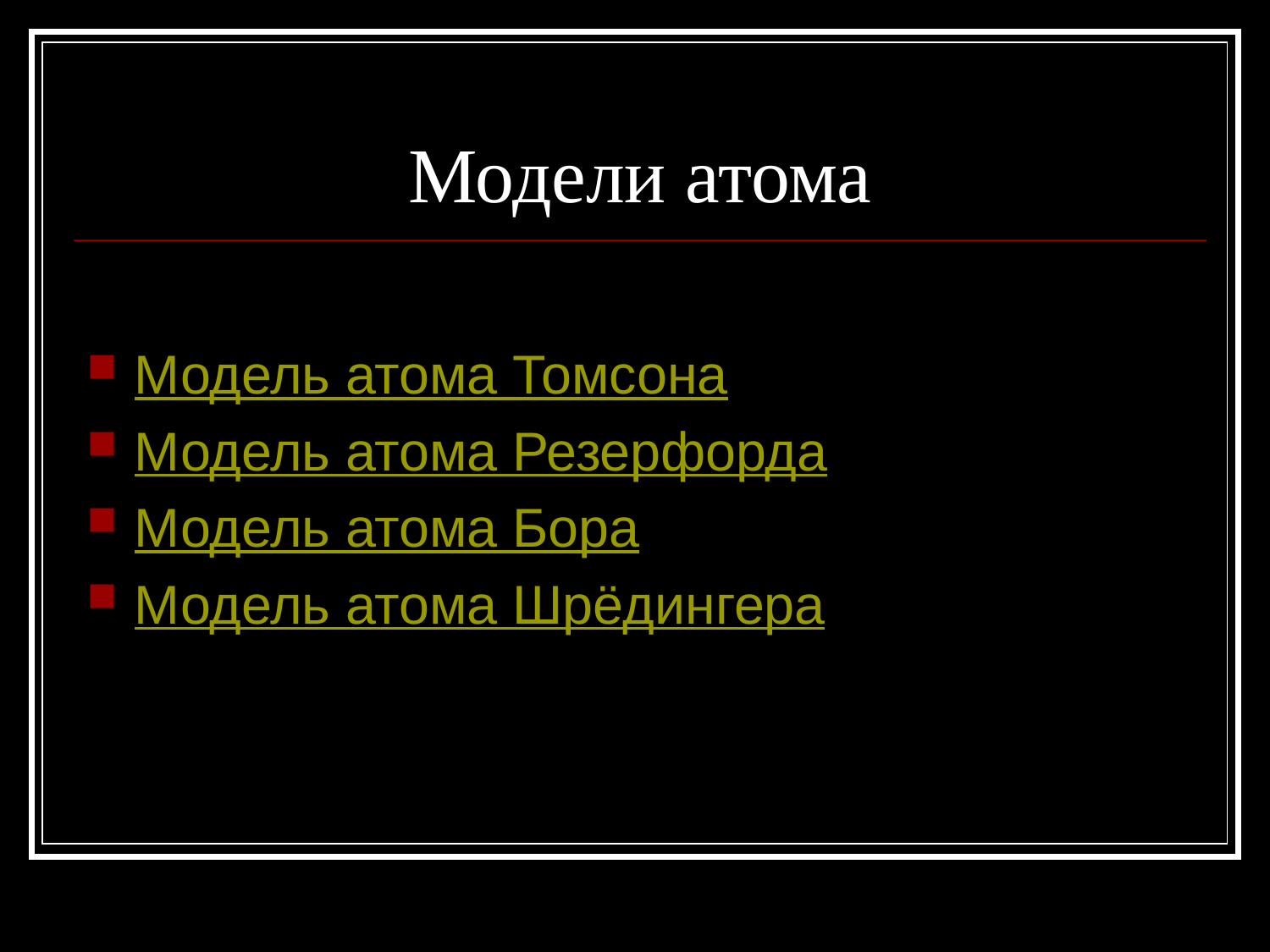

# Модели атома
Модель атома Томсона
Модель атома Резерфорда
Модель атома Бора
Модель атома Шрёдингера